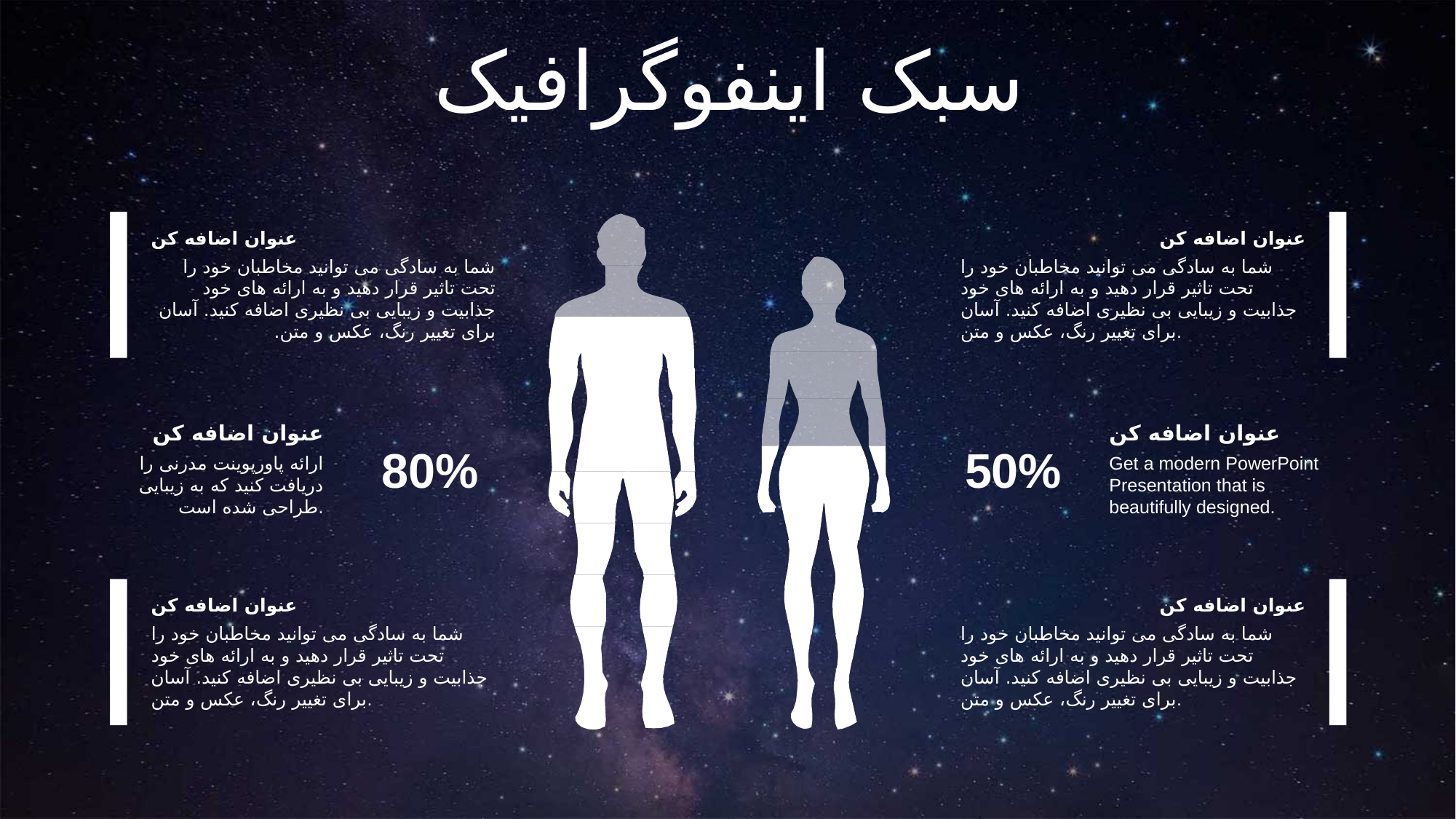

سبک اینفوگرافیک

عنوان اضافه کن
شما به سادگی می توانید مخاطبان خود را تحت تاثیر قرار دهید و به ارائه های خود جذابیت و زیبایی بی نظیری اضافه کنید. آسان برای تغییر رنگ، عکس و متن.
عنوان اضافه کن
شما به سادگی می توانید مخاطبان خود را تحت تاثیر قرار دهید و به ارائه های خود جذابیت و زیبایی بی نظیری اضافه کنید. آسان برای تغییر رنگ، عکس و متن.

عنوان اضافه کن
ارائه پاورپوینت مدرنی را دریافت کنید که به زیبایی طراحی شده است.
عنوان اضافه کن
Get a modern PowerPoint  Presentation that is beautifully designed.
80%
50%

عنوان اضافه کن
شما به سادگی می توانید مخاطبان خود را تحت تاثیر قرار دهید و به ارائه های خود جذابیت و زیبایی بی نظیری اضافه کنید. آسان برای تغییر رنگ، عکس و متن.
عنوان اضافه کن
شما به سادگی می توانید مخاطبان خود را تحت تاثیر قرار دهید و به ارائه های خود جذابیت و زیبایی بی نظیری اضافه کنید. آسان برای تغییر رنگ، عکس و متن.